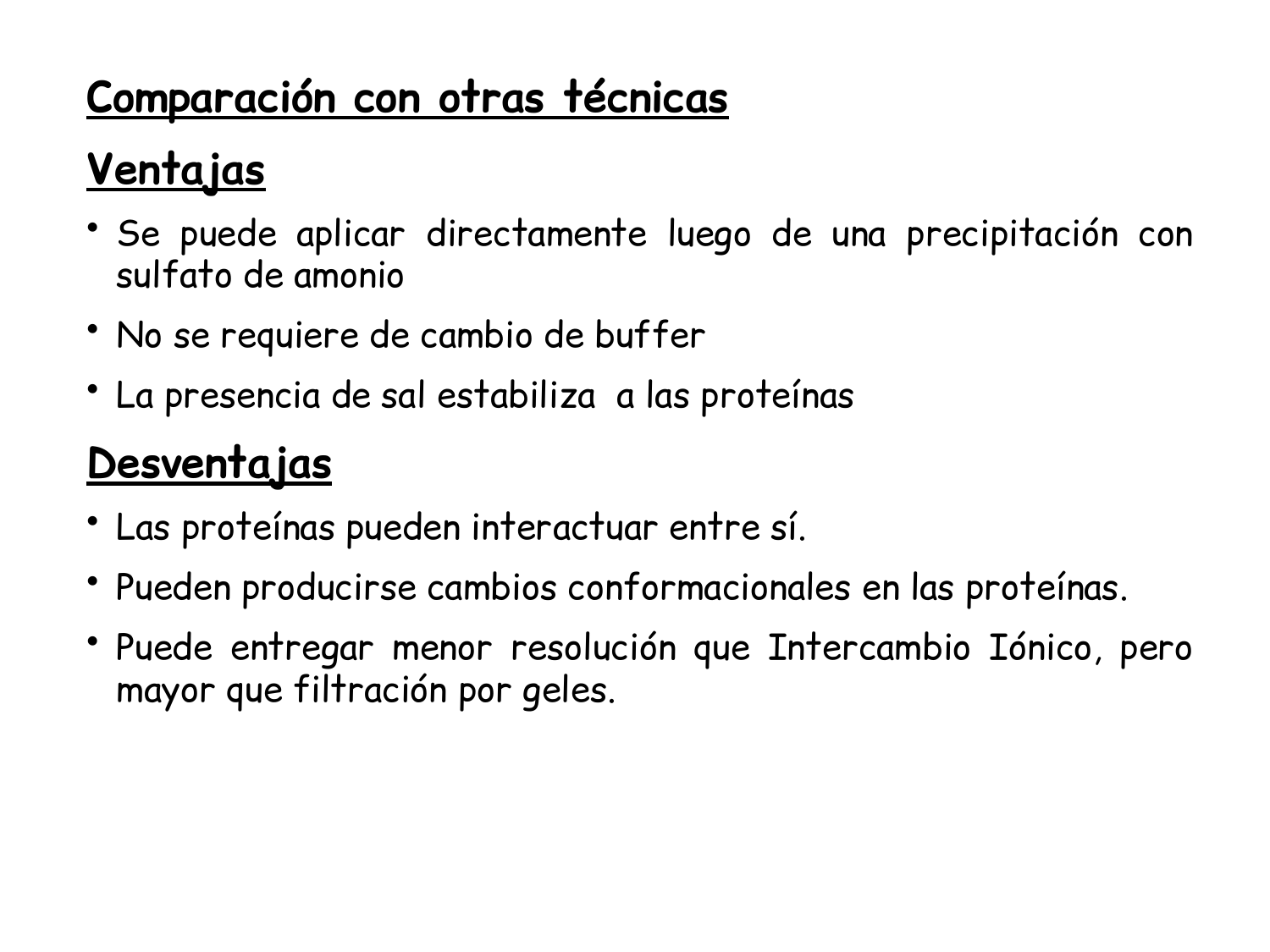

Comparación con otras técnicas
Ventajas
Se puede aplicar directamente luego de una precipitación con sulfato de amonio
No se requiere de cambio de buffer
La presencia de sal estabiliza  a las proteínas
Desventajas
Las proteínas pueden interactuar entre sí.
Pueden producirse cambios conformacionales en las proteínas.
Puede entregar menor resolución que Intercambio Iónico, pero mayor que filtración por geles.